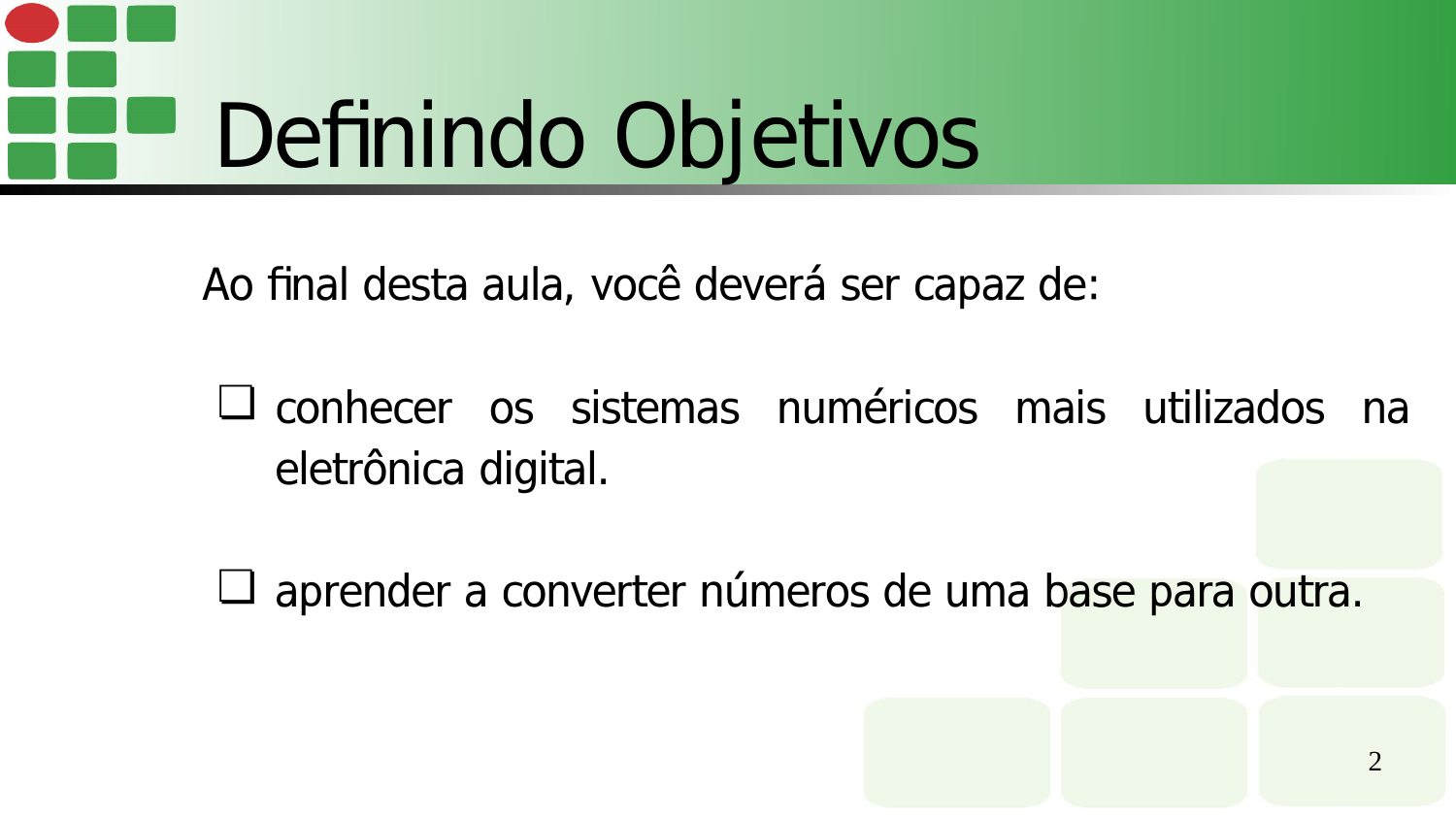

Definindo Objetivos
Ao final desta aula, você deverá ser capaz de:

conhecer os sistemas numéricos mais utilizados na eletrônica digital.

aprender a converter números de uma base para outra.
2